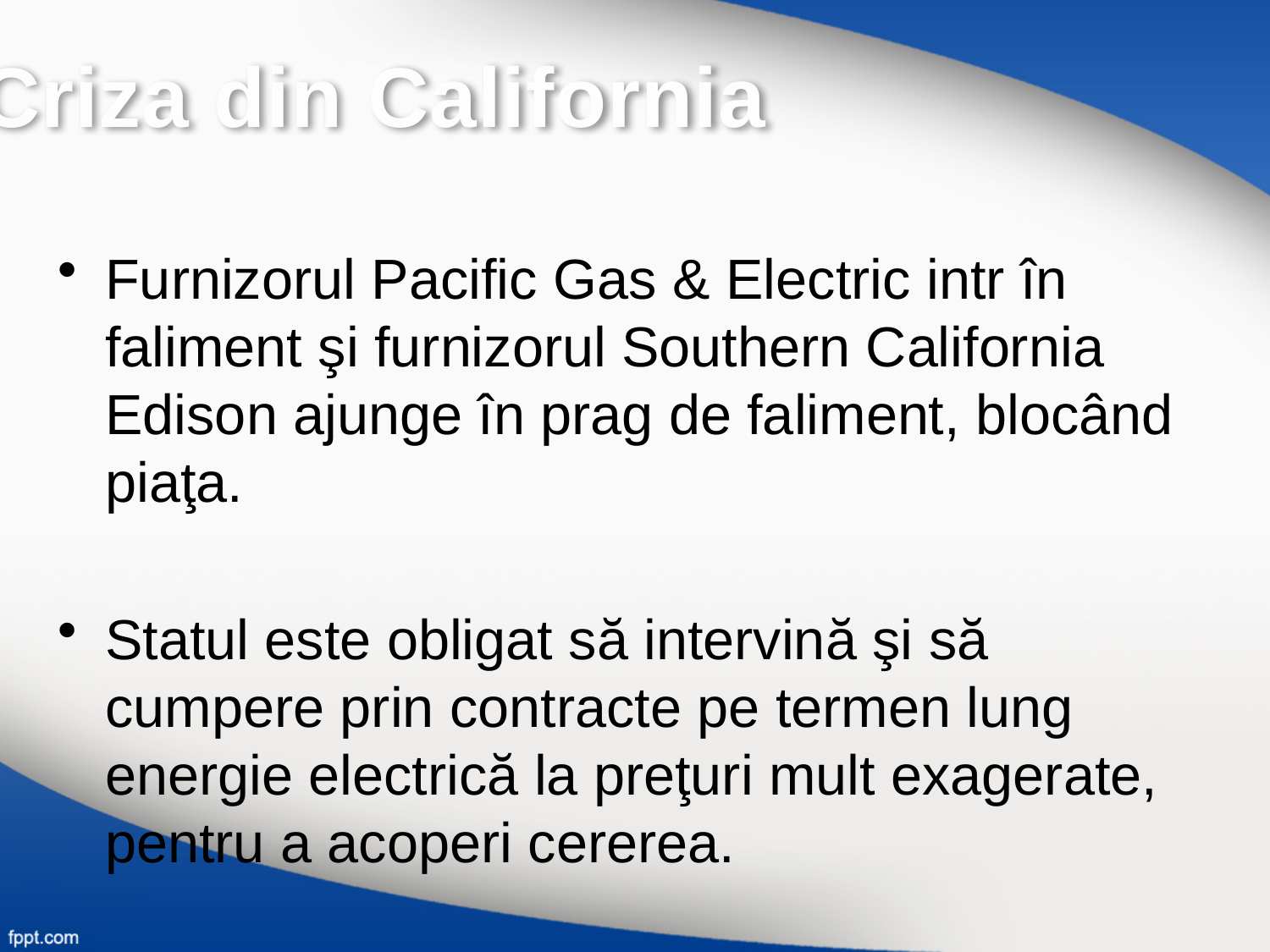

Criza din California
Furnizorul Pacific Gas & Electric intr în faliment şi furnizorul Southern California Edison ajunge în prag de faliment, blocând piaţa.

Statul este obligat să intervină şi să cumpere prin contracte pe termen lung energie electrică la preţuri mult exagerate, pentru a acoperi cererea.